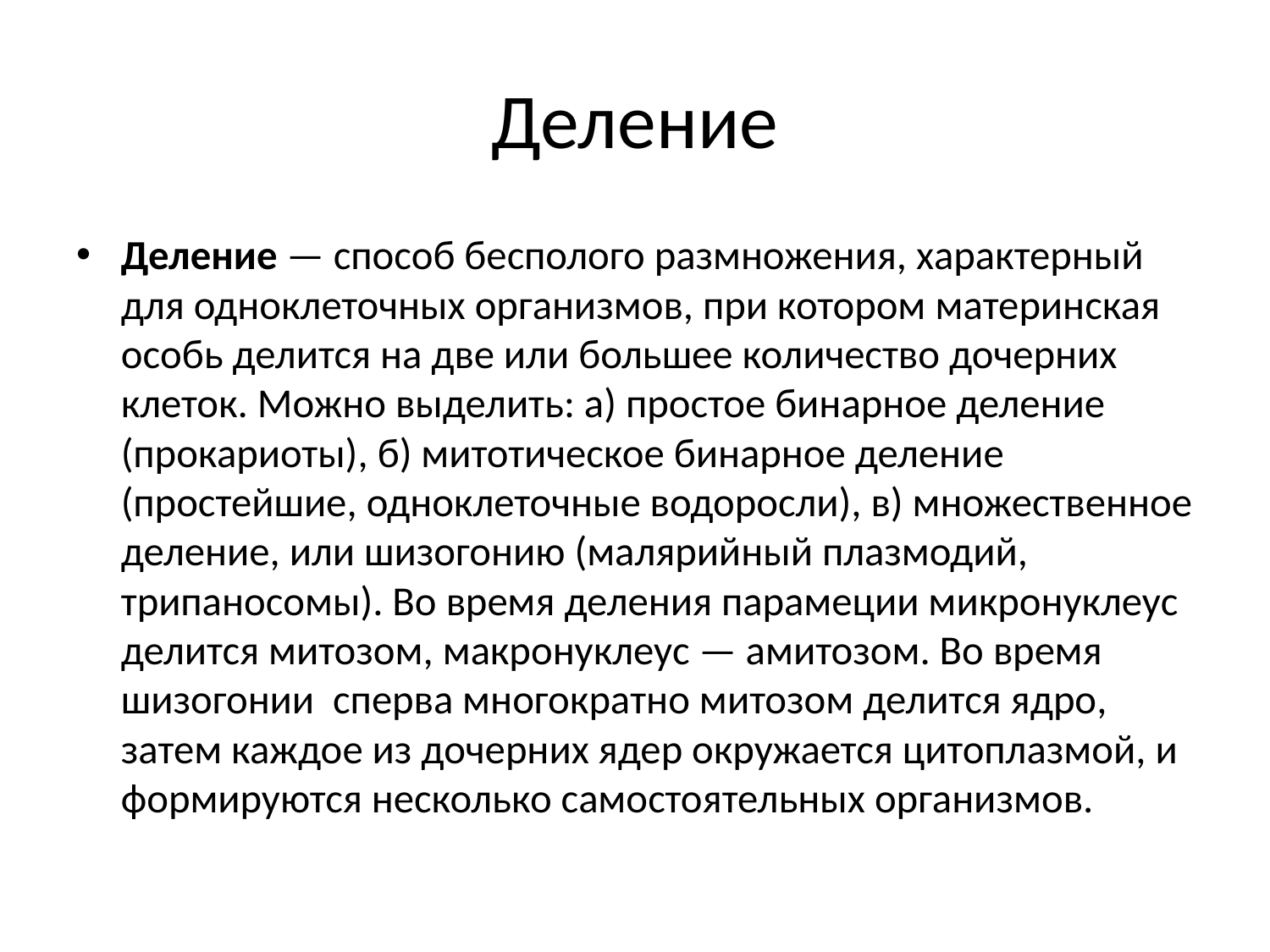

# Деление
Деление — способ бесполого размножения, характерный для одноклеточных организмов, при котором материнская особь делится на две или большее количество дочерних клеток. Можно выделить: а) простое бинарное деление (прокариоты), б) митотическое бинарное деление (простейшие, одноклеточные водоросли), в) множественное деление, или шизогонию (малярийный плазмодий, трипаносомы). Во время деления парамеции микронуклеус делится митозом, макронуклеус — амитозом. Во время шизогонии  сперва многократно митозом делится ядро, затем каждое из дочерних ядер окружается цитоплазмой, и формируются несколько самостоятельных организмов.